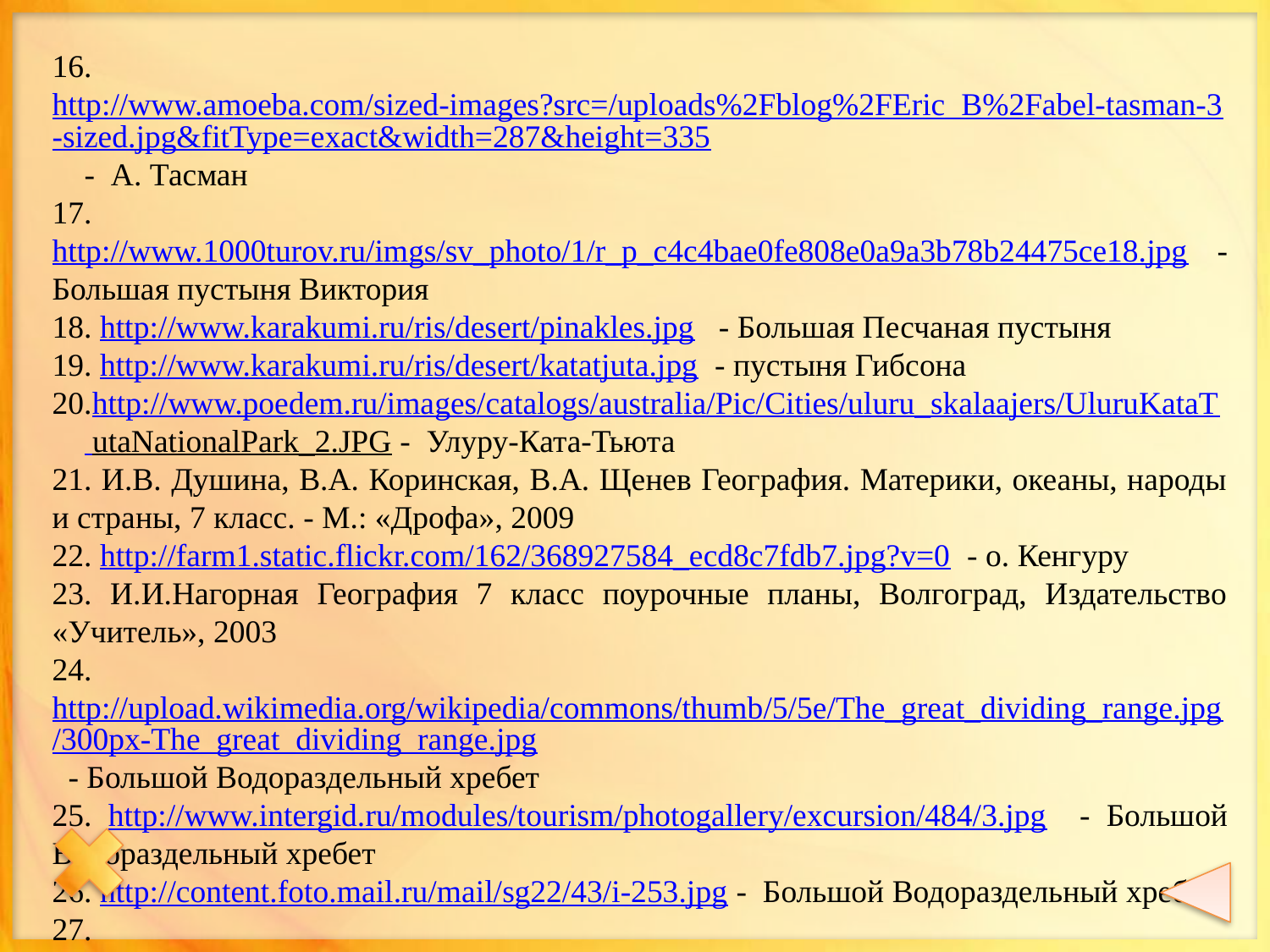

16. http://www.amoeba.com/sized-images?src=/uploads%2Fblog%2FEric_B%2Fabel-tasman-3-sized.jpg&fitType=exact&width=287&height=335    -  А. Тасман
17.http://www.1000turov.ru/imgs/sv_photo/1/r_p_c4c4bae0fe808e0a9a3b78b24475ce18.jpg   - Большая пустыня Виктория
18. http://www.karakumi.ru/ris/desert/pinakles.jpg   - Большая Песчаная пустыня
19. http://www.karakumi.ru/ris/desert/katatjuta.jpg  - пустыня Гибсона
20.http://www.poedem.ru/images/catalogs/australia/Pic/Cities/uluru_skalaajers/UluruKataT
     utaNationalPark_2.JPG -  Улуру-Ката-Тьюта
21. И.В. Душина, В.А. Коринская, В.А. Щенев География. Материки, океаны, народы и страны, 7 класс. - М.: «Дрофа», 2009
22. http://farm1.static.flickr.com/162/368927584_ecd8c7fdb7.jpg?v=0  - о. Кенгуру
23. И.И.Нагорная География 7 класс поурочные планы, Волгоград, Издательство «Учитель», 2003
24.http://upload.wikimedia.org/wikipedia/commons/thumb/5/5e/The_great_dividing_range.jpg/300px-The_great_dividing_range.jpg  - Большой Водораздельный хребет
25. http://www.intergid.ru/modules/tourism/photogallery/excursion/484/3.jpg  - Большой Водораздельный хребет
26. http://content.foto.mail.ru/mail/sg22/43/i-253.jpg -  Большой Водораздельный хребе
27.http://upload.wikimedia.org/wikipedia/commons/9/95/Duyfken_replica%2C_Swan_River.jpg  - Копия корабля “Дейфкен”